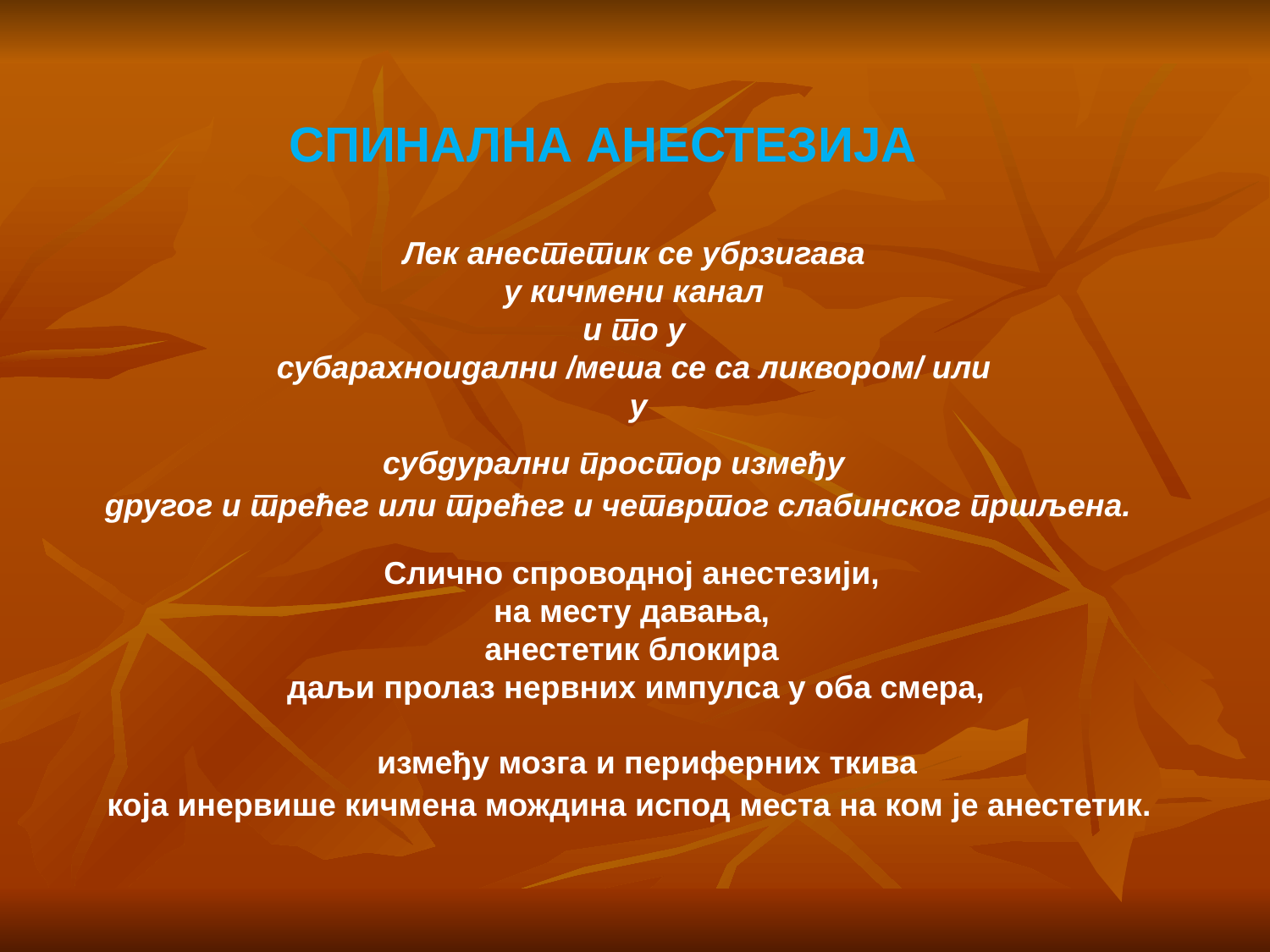

СПИНАЛНА АНЕСТЕЗИЈА
Лек анестетик се убрзигава
 у кичмени канал
и то у
 субарахноидални /меша се са ликвором/ или
 у
субдурални простор између
 другог и трећег или трећег и четвртог слабинског пршљена.
Слично спроводној анестезији,
на месту давања,
анестетик блокира
даљи пролаз нервних импулса у оба смера,
између мозга и периферних ткива
која инервише кичмена мождина испод места на ком је анестетик.